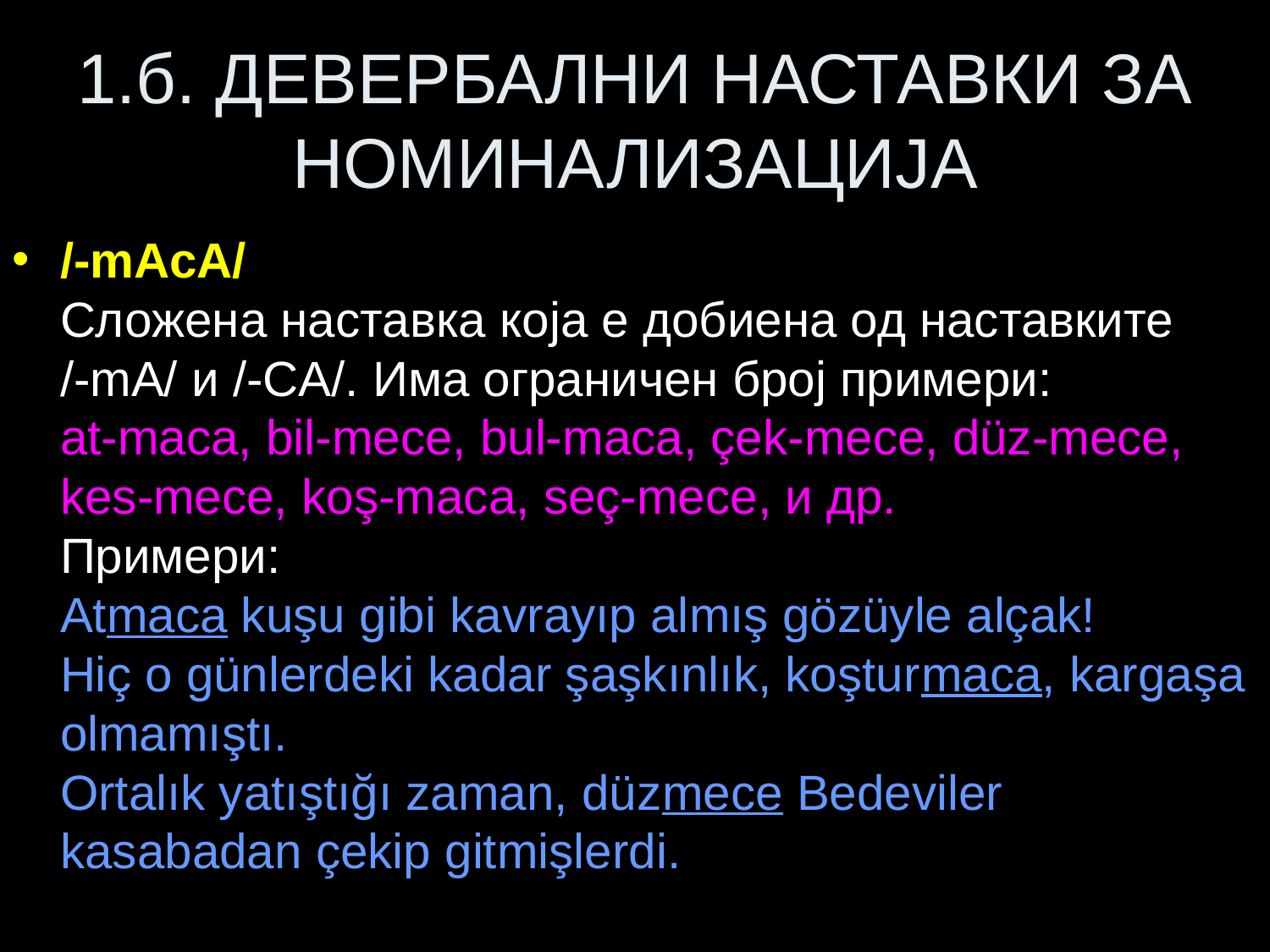

# 1.б. ДЕВЕРБАЛНИ НАСТАВКИ ЗА НОМИНАЛИЗАЦИЈА
/-mAcA/
Сложена наставка која е добиена од наставките
/-mA/ и /-CA/. Има ограничен број примери:
at-maca, bil-mece, bul-maca, çek-mece, düz-mece, kes-mece, koş-maca, seç-mece, и др.
Примери:
Atmaca kuşu gibi kavrayıp almış gözüyle alçak!
Hiç o günlerdeki kadar şaşkınlık, koşturmaca, kargaşa olmamıştı.
Ortalık yatıştığı zaman, düzmece Bedeviler kasabadan çekip gitmişlerdi.